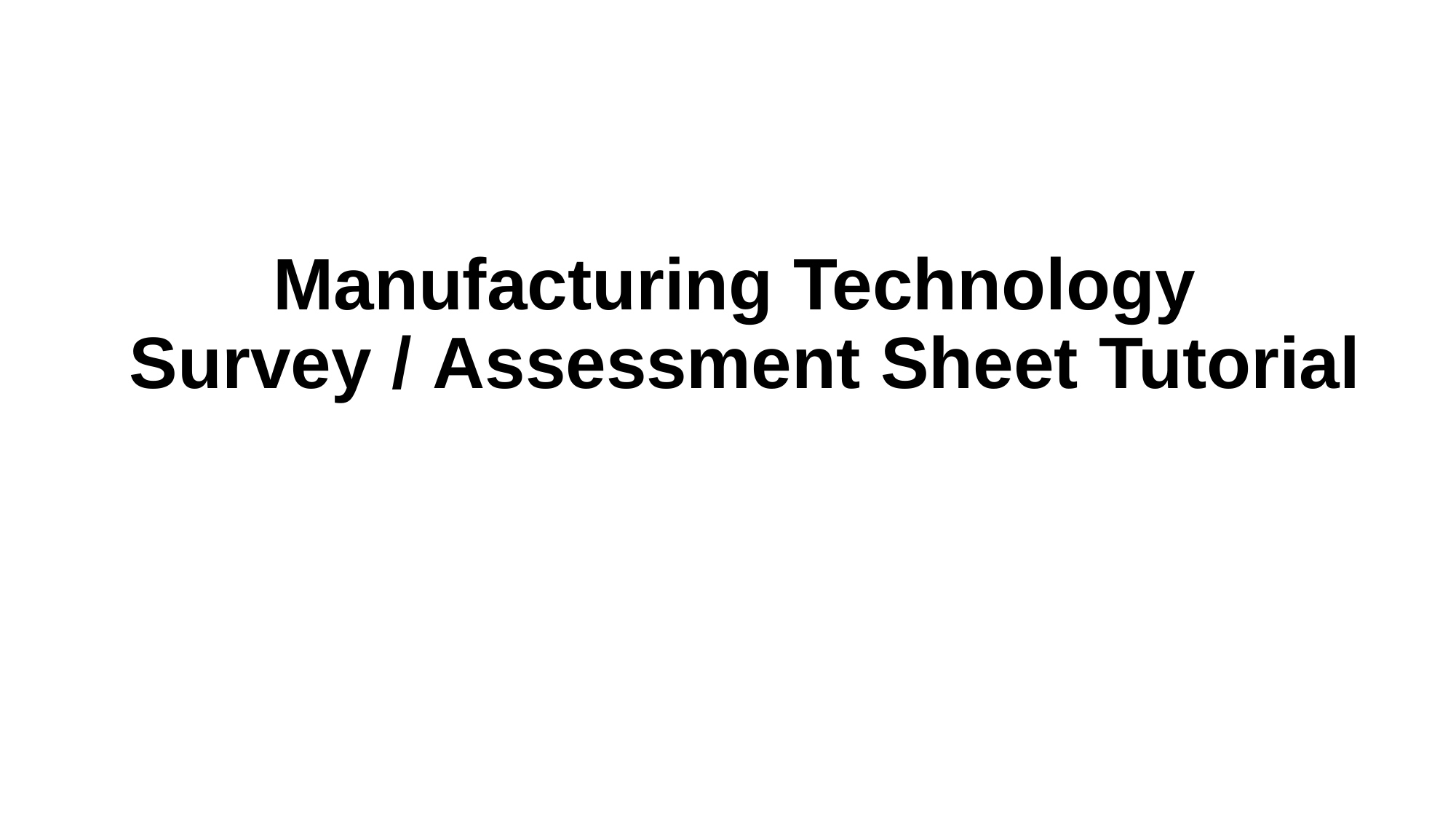

# Manufacturing Technology Survey / Assessment Sheet Tutorial